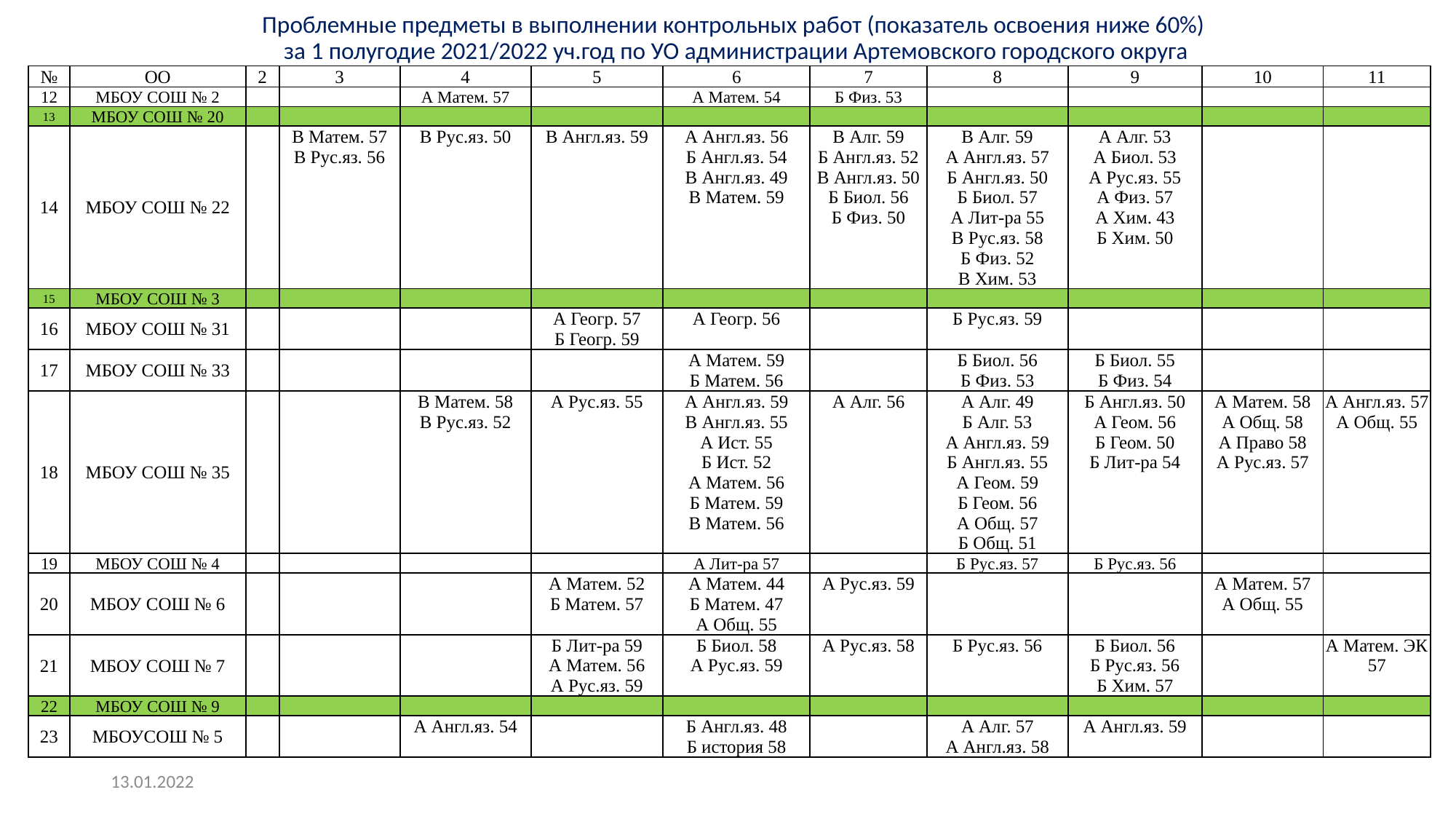

# Проблемные предметы в выполнении контрольных работ (показатель освоения ниже 60%) за 1 полугодие 2021/2022 уч.год по УО администрации Артемовского городского округа
| № | ОО | 2 | 3 | 4 | 5 | 6 | 7 | 8 | 9 | 10 | 11 |
| --- | --- | --- | --- | --- | --- | --- | --- | --- | --- | --- | --- |
| 12 | МБОУ СОШ № 2 |  |  | А Матем. 57 |  | А Матем. 54 | Б Физ. 53 |  |  |  |  |
| 13 | МБОУ СОШ № 20 |  |  |  |  |  |  |  |  |  |  |
| 14 | МБОУ СОШ № 22 |  | В Матем. 57 В Рус.яз. 56 | В Рус.яз. 50 | В Англ.яз. 59 | А Англ.яз. 56 Б Англ.яз. 54 В Англ.яз. 49 В Матем. 59 | В Алг. 59 Б Англ.яз. 52 В Англ.яз. 50 Б Биол. 56 Б Физ. 50 | В Алг. 59 А Англ.яз. 57 Б Англ.яз. 50 Б Биол. 57 А Лит-ра 55 В Рус.яз. 58 Б Физ. 52 В Хим. 53 | А Алг. 53 А Биол. 53 А Рус.яз. 55 А Физ. 57 А Хим. 43 Б Хим. 50 |  |  |
| 15 | МБОУ СОШ № 3 |  |  |  |  |  |  |  |  |  |  |
| 16 | МБОУ СОШ № 31 |  |  |  | А Геогр. 57 Б Геогр. 59 | А Геогр. 56 |  | Б Рус.яз. 59 |  |  |  |
| 17 | МБОУ СОШ № 33 |  |  |  |  | А Матем. 59 Б Матем. 56 |  | Б Биол. 56 Б Физ. 53 | Б Биол. 55 Б Физ. 54 |  |  |
| 18 | МБОУ СОШ № 35 |  |  | В Матем. 58 В Рус.яз. 52 | А Рус.яз. 55 | А Англ.яз. 59 В Англ.яз. 55 А Ист. 55 Б Ист. 52 А Матем. 56 Б Матем. 59 В Матем. 56 | А Алг. 56 | А Алг. 49 Б Алг. 53 А Англ.яз. 59 Б Англ.яз. 55 А Геом. 59 Б Геом. 56 А Общ. 57 Б Общ. 51 | Б Англ.яз. 50 А Геом. 56 Б Геом. 50 Б Лит-ра 54 | А Матем. 58 А Общ. 58 А Право 58 А Рус.яз. 57 | А Англ.яз. 57 А Общ. 55 |
| 19 | МБОУ СОШ № 4 |  |  |  |  | А Лит-ра 57 |  | Б Рус.яз. 57 | Б Рус.яз. 56 |  |  |
| 20 | МБОУ СОШ № 6 |  |  |  | А Матем. 52 Б Матем. 57 | А Матем. 44 Б Матем. 47 А Общ. 55 | А Рус.яз. 59 |  |  | А Матем. 57 А Общ. 55 |  |
| 21 | МБОУ СОШ № 7 |  |  |  | Б Лит-ра 59 А Матем. 56 А Рус.яз. 59 | Б Биол. 58 А Рус.яз. 59 | А Рус.яз. 58 | Б Рус.яз. 56 | Б Биол. 56 Б Рус.яз. 56 Б Хим. 57 |  | А Матем. ЭК 57 |
| 22 | МБОУ СОШ № 9 |  |  |  |  |  |  |  |  |  |  |
| 23 | МБОУСОШ № 5 |  |  | А Англ.яз. 54 |  | Б Англ.яз. 48 Б история 58 |  | А Алг. 57 А Англ.яз. 58 | А Англ.яз. 59 |  |  |
13.01.2022